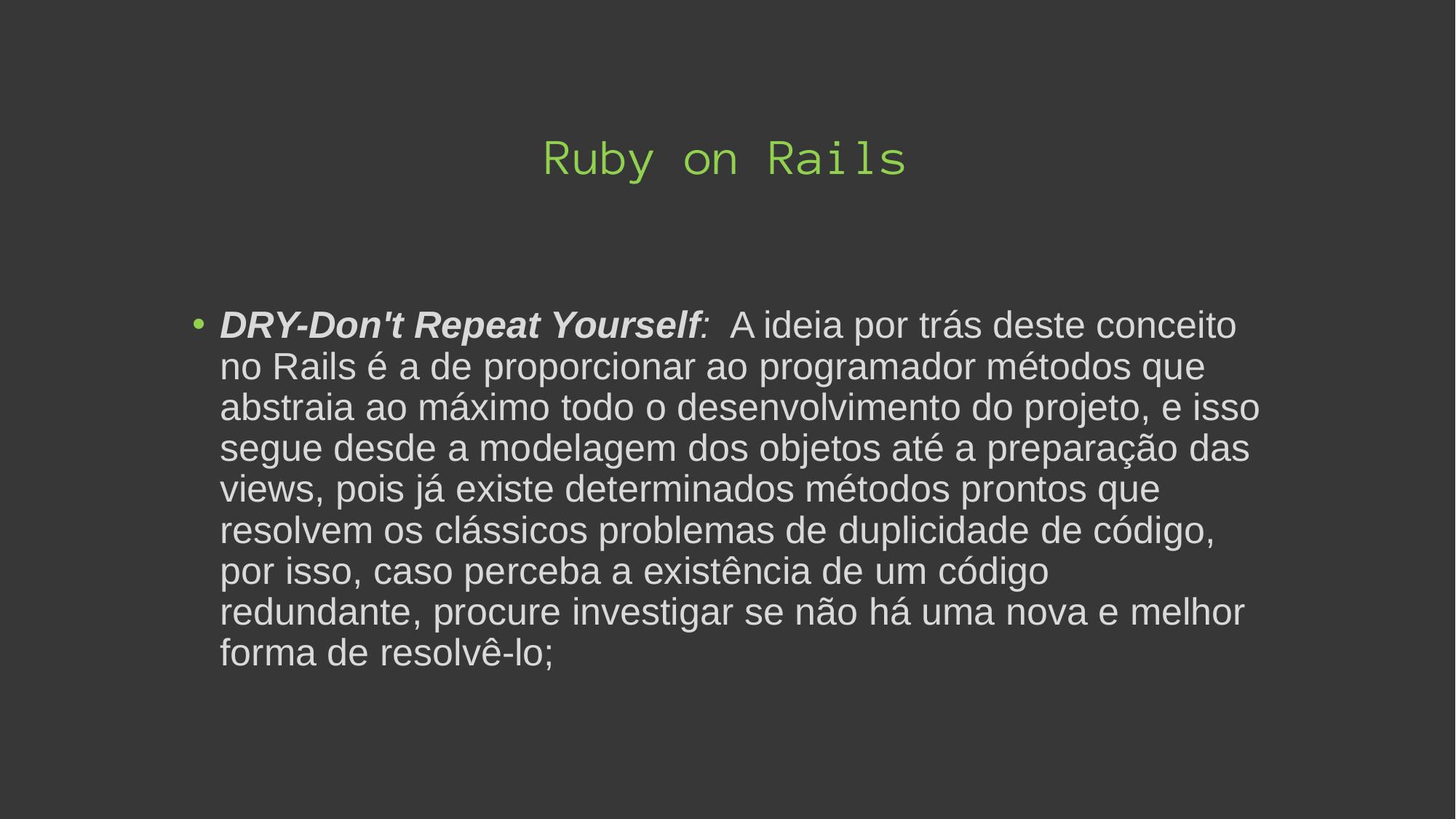

# Ruby on Rails

DRY-Don't Repeat Yourself:  A ideia por trás deste conceito no Rails é a de proporcionar ao programador métodos que abstraia ao máximo todo o desenvolvimento do projeto, e isso segue desde a modelagem dos objetos até a preparação das views, pois já existe determinados métodos prontos que resolvem os clássicos problemas de duplicidade de código, por isso, caso perceba a existência de um código redundante, procure investigar se não há uma nova e melhor forma de resolvê-lo;